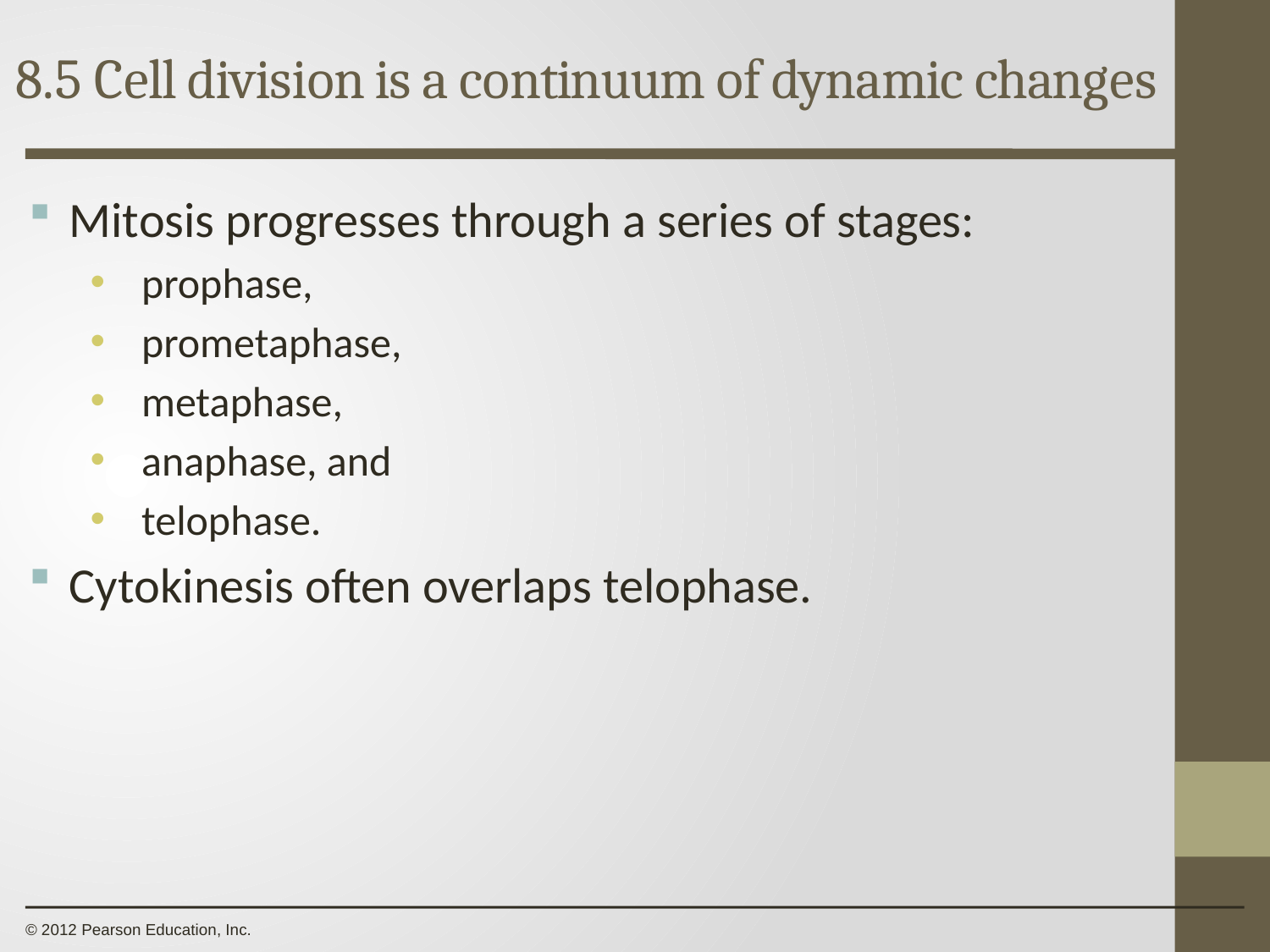

8.5 Cell division is a continuum of dynamic changes
0

Mitosis progresses through a series of stages:
prophase,
prometaphase,
metaphase,
anaphase, and
telophase.
Cytokinesis often overlaps telophase.

© 2012 Pearson Education, Inc.